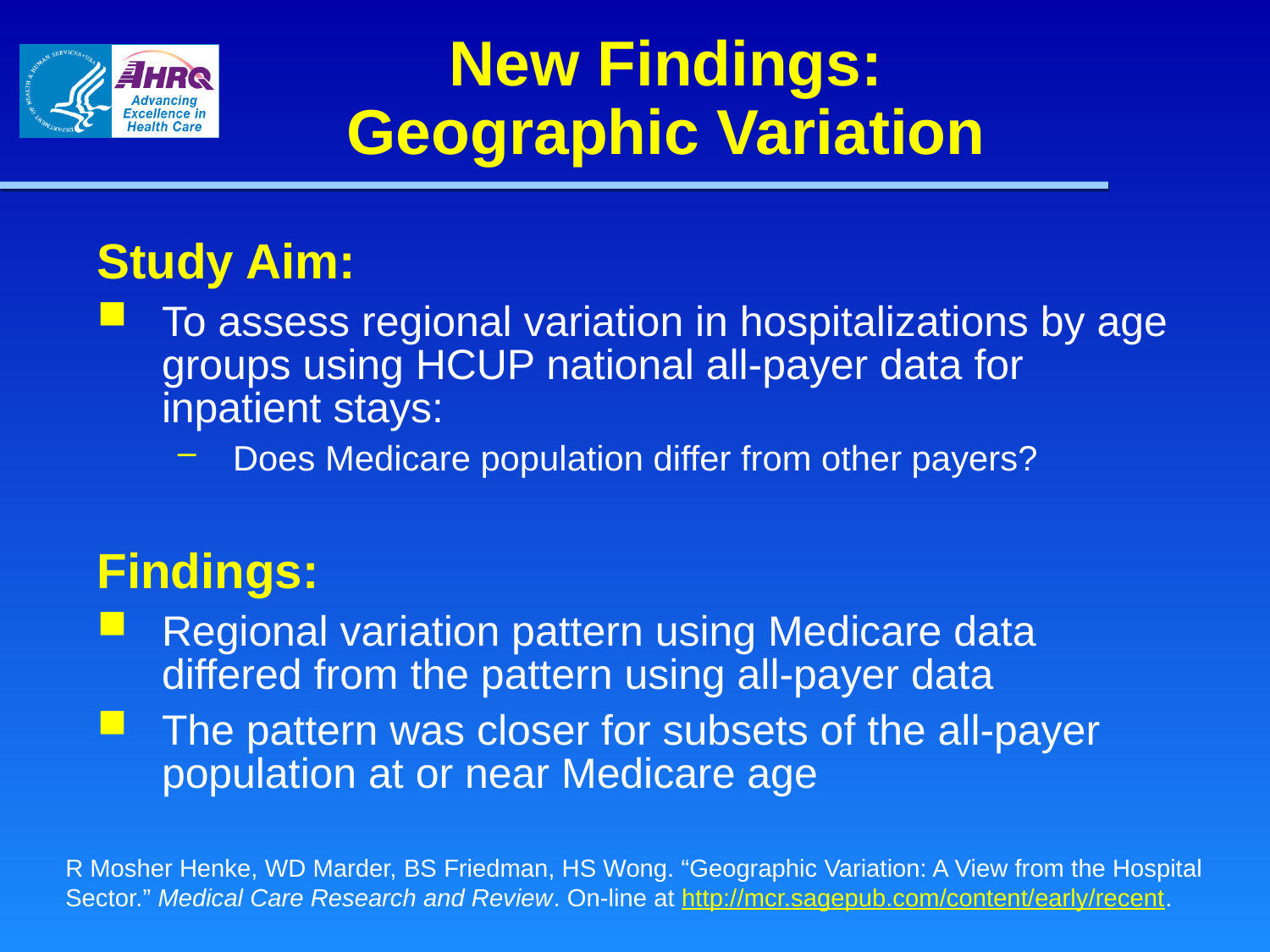

# New Findings: Geographic Variation
Study Aim:
To assess regional variation in hospitalizations by age groups using HCUP national all-payer data for inpatient stays:
Does Medicare population differ from other payers?

Findings:
Regional variation pattern using Medicare data differed from the pattern using all-payer data
The pattern was closer for subsets of the all-payer population at or near Medicare age
R Mosher Henke, WD Marder, BS Friedman, HS Wong. “Geographic Variation: A View from the Hospital Sector.” Medical Care Research and Review. On-line at http://mcr.sagepub.com/content/early/recent.